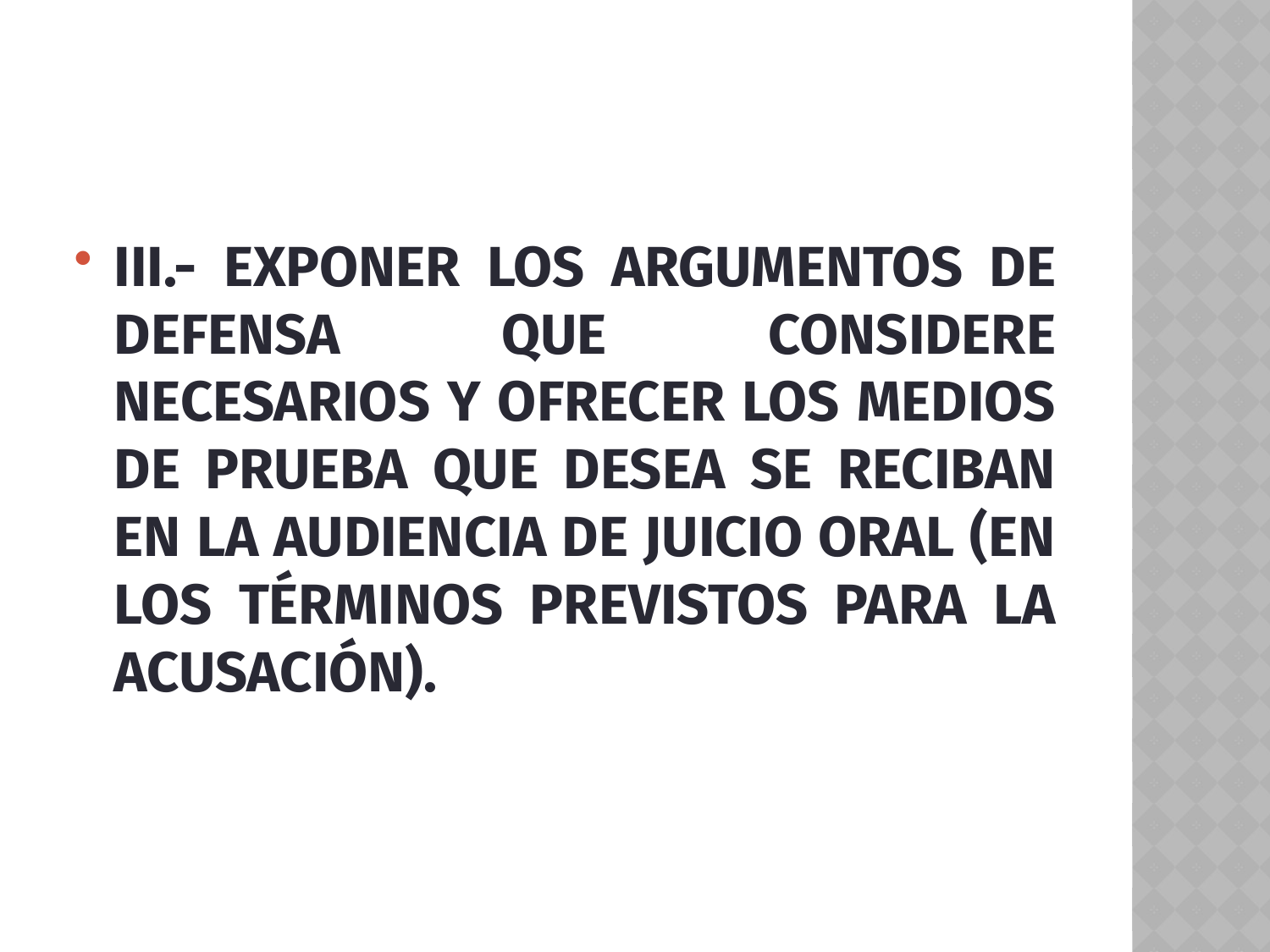

#
III.- EXPONER LOS ARGUMENTOS DE DEFENSA QUE CONSIDERE NECESARIOS Y OFRECER LOS MEDIOS DE PRUEBA QUE DESEA SE RECIBAN EN LA AUDIENCIA DE JUICIO ORAL (EN LOS TÉRMINOS PREVISTOS PARA LA ACUSACIÓN).